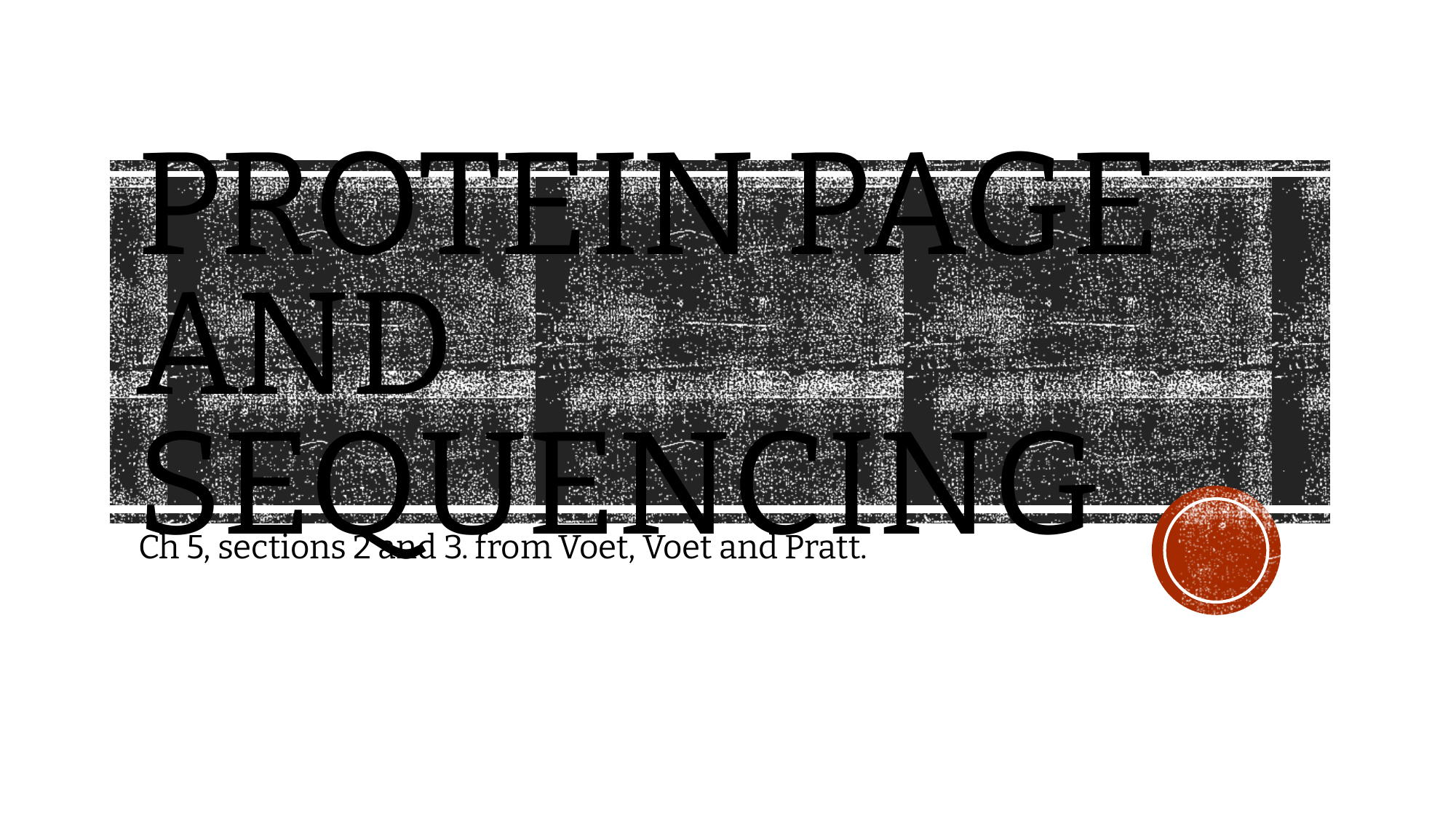

# Protein PAGE and sequencing
Ch 5, sections 2 and 3. from Voet, Voet and Pratt.